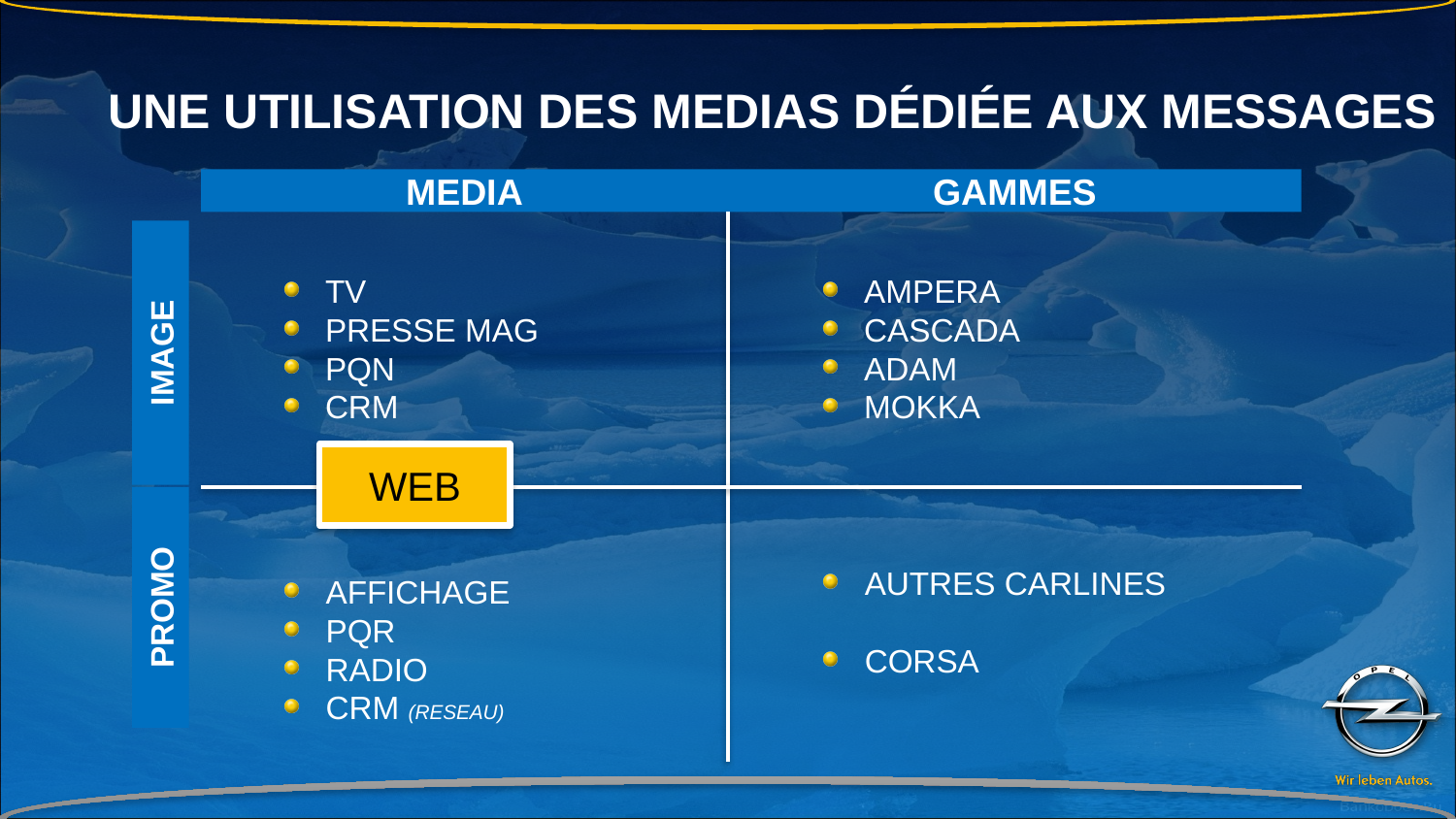

# UNE UTILISATION DES MEDIAS DÉDIÉE AUX MESSAGES
MEDIA
GAMMES
TV
PRESSE MAG
PQN
CRM
AMPERA
CASCADA
ADAM
MOKKA
IMAGE
WEB
AUTRES CARLINES

CORSA
AFFICHAGE
PQR
RADIO
CRM (RESEAU)
PROMO